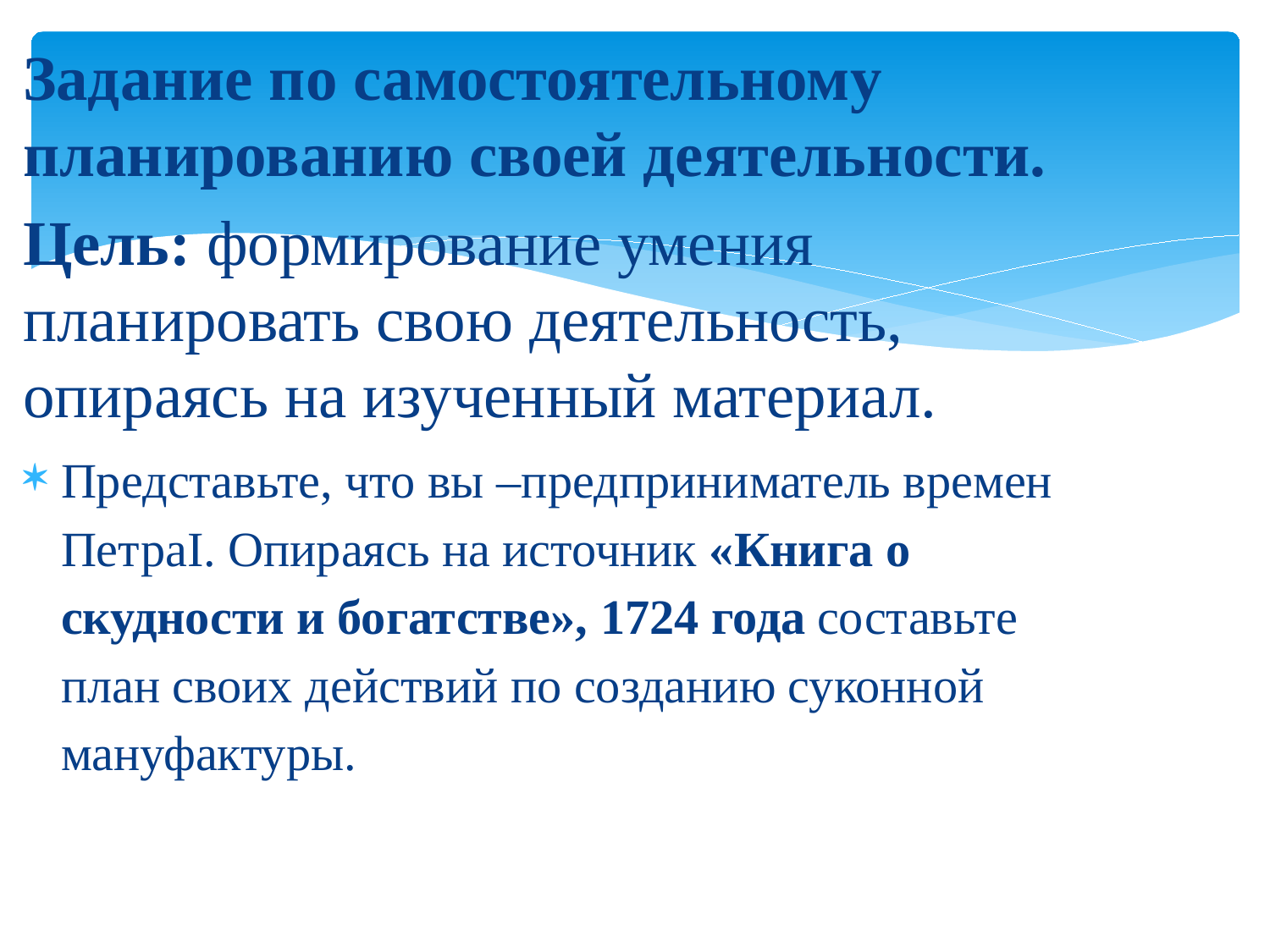

Задание по самостоятельному планированию своей деятельности.
Цель: формирование умения планировать свою деятельность, опираясь на изученный материал.
Представьте, что вы –предприниматель времен ПетраI. Опираясь на источник «Книга о скудности и богатстве», 1724 года составьте план своих действий по созданию суконной мануфактуры.